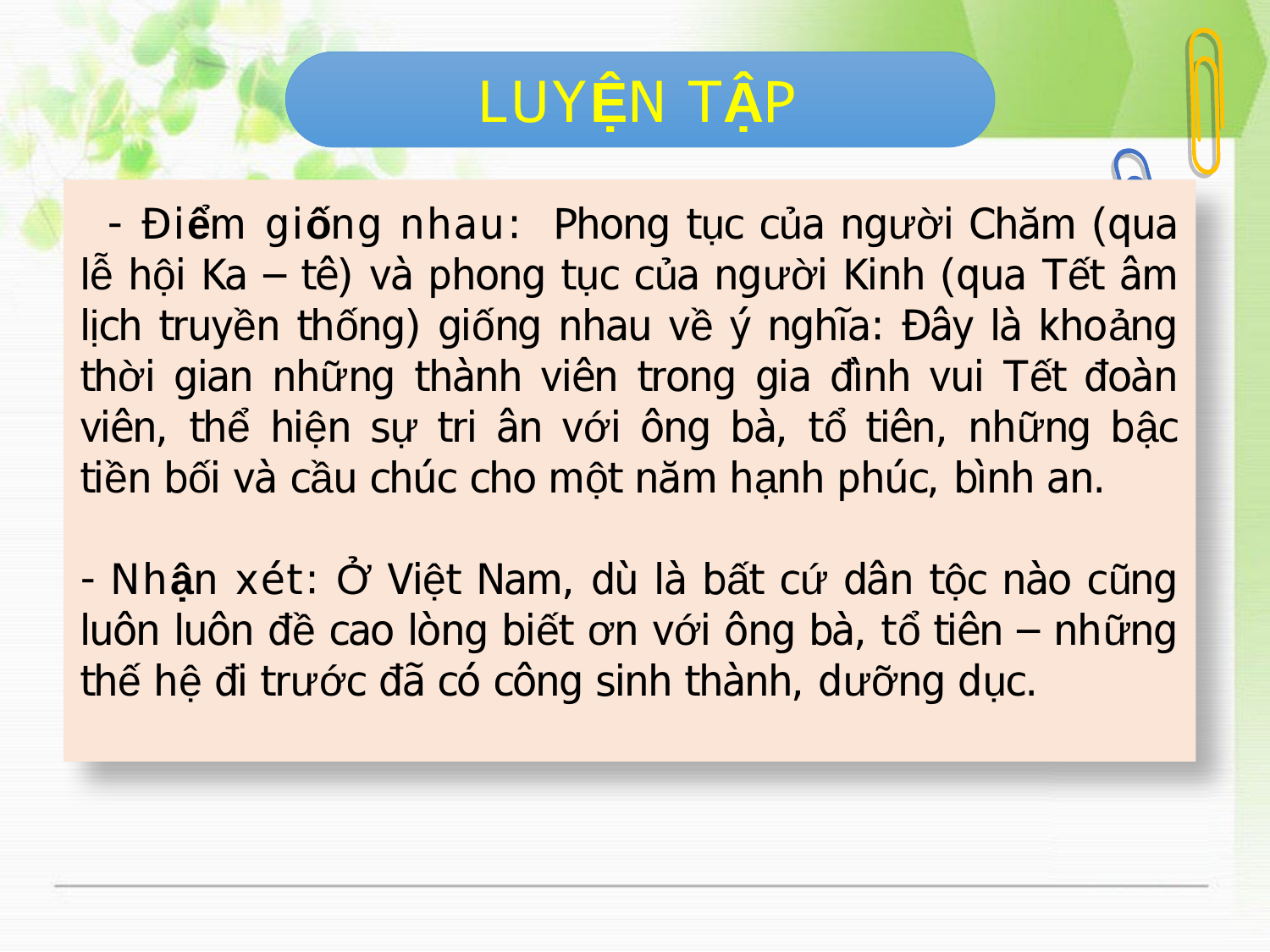

LUYỆN TẬP
  - Điểm giống nhau:  Phong tục của người Chăm (qua lễ hội Ka – tê) và phong tục của người Kinh (qua Tết âm lịch truyền thống) giống nhau về ý nghĩa: Đây là khoảng thời gian những thành viên trong gia đình vui Tết đoàn viên, thể hiện sự tri ân với ông bà, tổ tiên, những bậc tiền bối và cầu chúc cho một năm hạnh phúc, bình an.

- Nhận xét: Ở Việt Nam, dù là bất cứ dân tộc nào cũng luôn luôn đề cao lòng biết ơn với ông bà, tổ tiên – những thế hệ đi trước đã có công sinh thành, dưỡng dục.